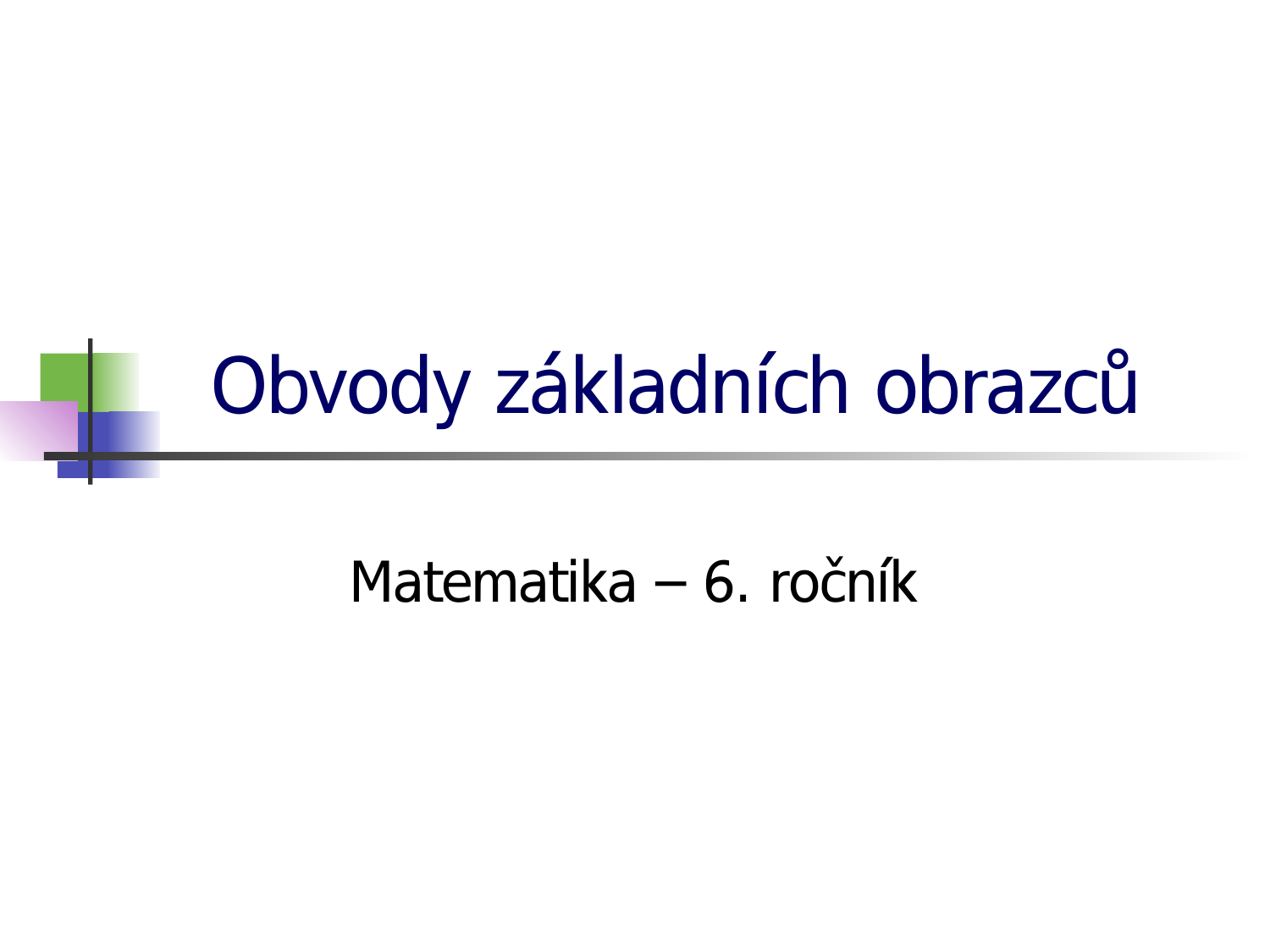

# Obvody základních obrazců
Matematika – 6. ročník